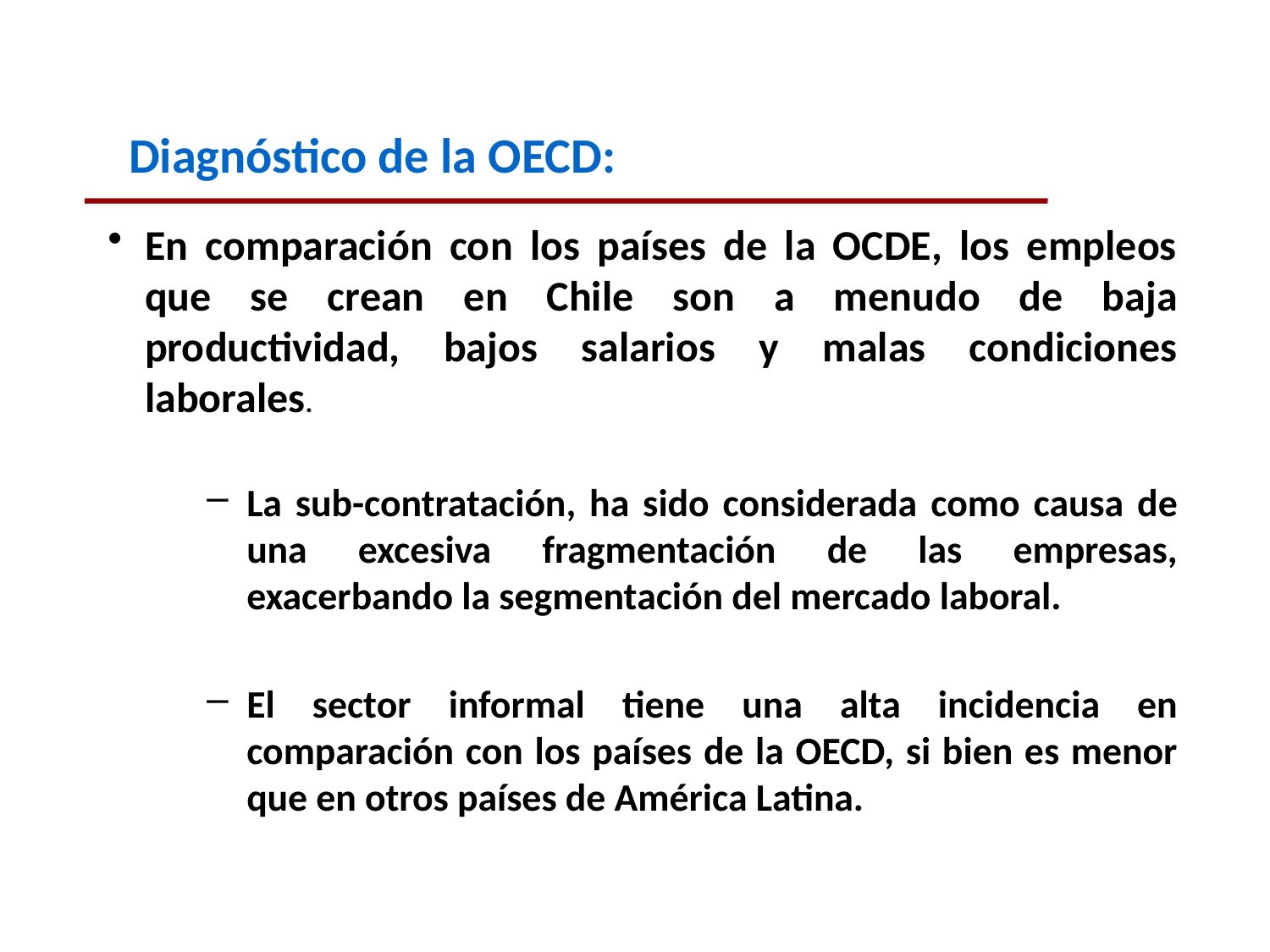

Diagnóstico de la OECD:

En comparación con los países de la OCDE, los empleos que se crean en Chile son a menudo de baja productividad, bajos salarios y malas condiciones laborales.

La sub-contratación, ha sido considerada como causa de una excesiva fragmentación de las empresas, exacerbando la segmentación del mercado laboral.

El sector informal tiene una alta incidencia en comparación con los países de la OECD, si bien es menor que en otros países de América Latina.